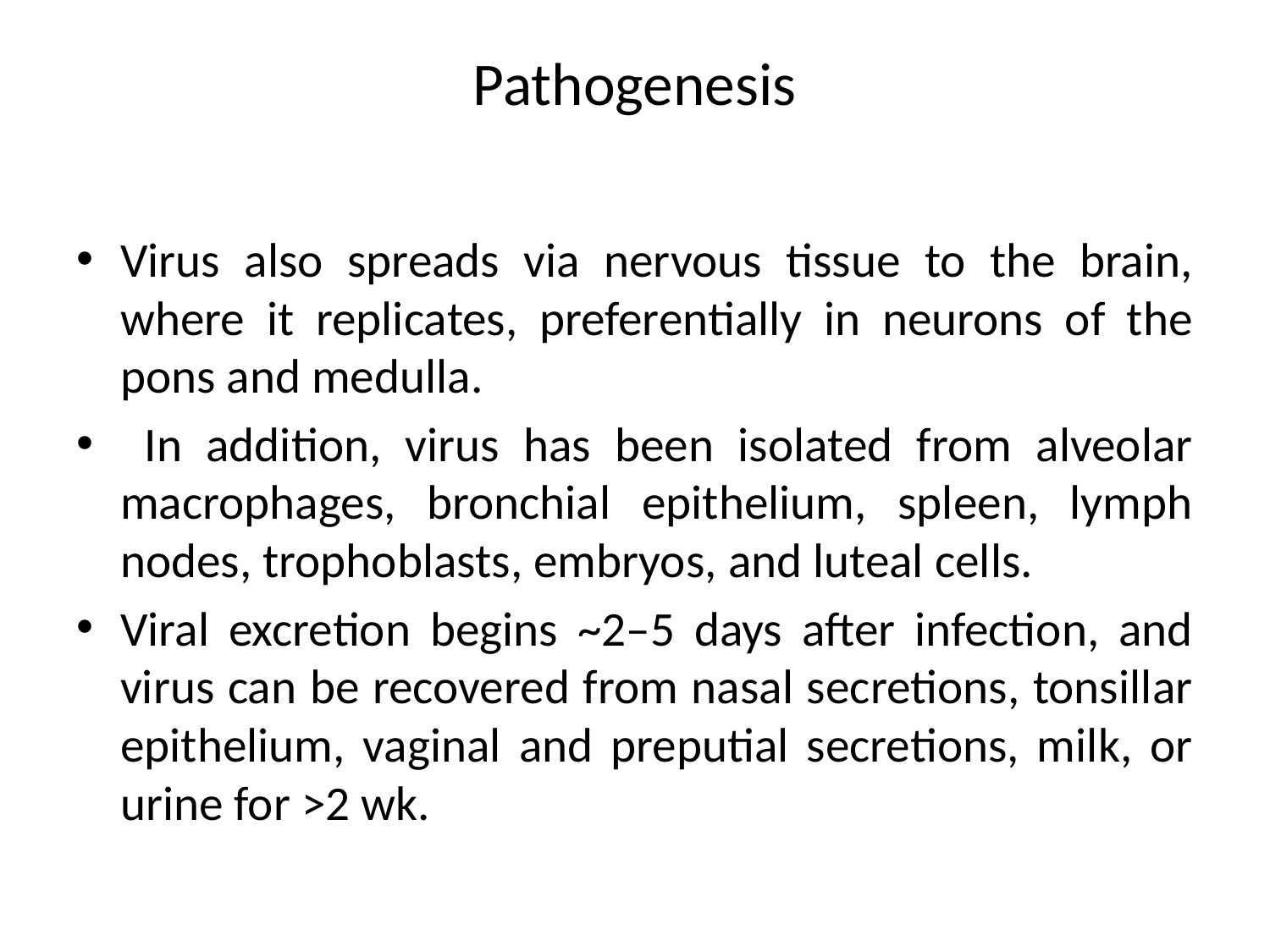

# Pathogenesis
Virus also spreads via nervous tissue to the brain, where it replicates, preferentially in neurons of the pons and medulla.
 In addition, virus has been isolated from alveolar macrophages, bronchial epithelium, spleen, lymph nodes, trophoblasts, embryos, and luteal cells.
Viral excretion begins ~2–5 days after infection, and virus can be recovered from nasal secretions, tonsillar epithelium, vaginal and preputial secretions, milk, or urine for >2 wk.